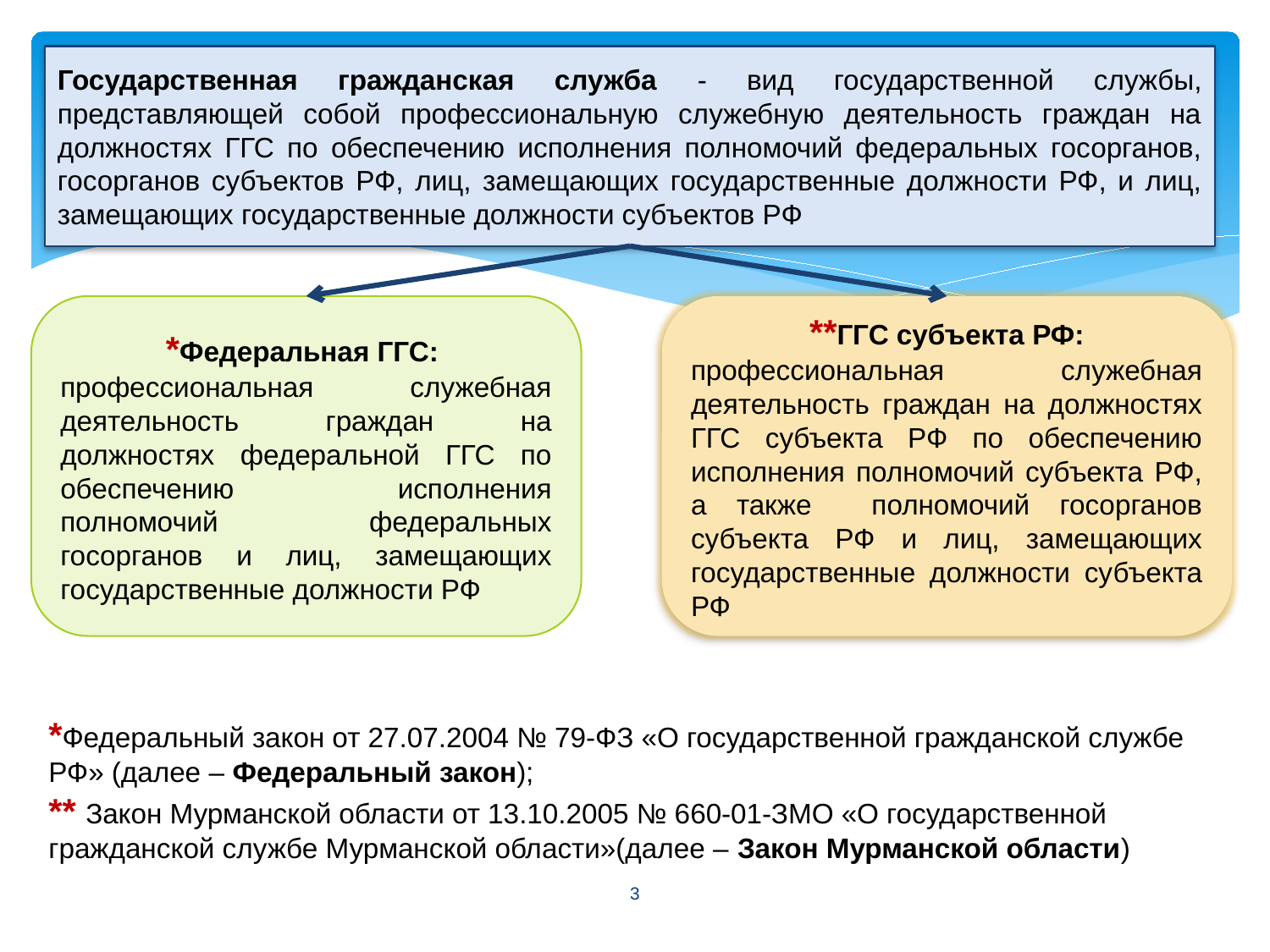

Государственная гражданская служба - вид государственной службы, представляющей собой профессиональную служебную деятельность граждан на должностях ГГС по обеспечению исполнения полномочий федеральных госорганов, госорганов субъектов РФ, лиц, замещающих государственные должности РФ, и лиц, замещающих государственные должности субъектов РФ
*Федеральная ГГС:
профессиональная служебная деятельность граждан на должностях федеральной ГГС по обеспечению исполнения полномочий федеральных госорганов и лиц, замещающих государственные должности РФ
**ГГС субъекта РФ:
профессиональная служебная деятельность граждан на должностях ГГС субъекта РФ по обеспечению исполнения полномочий субъекта РФ, а также  полномочий госорганов субъекта РФ и лиц, замещающих государственные должности субъекта РФ
*Федеральный закон от 27.07.2004 № 79-ФЗ «О государственной гражданской службе РФ» (далее – Федеральный закон);
** Закон Мурманской области от 13.10.2005 № 660-01-ЗМО «О государственной гражданской службе Мурманской области»(далее – Закон Мурманской области)
3